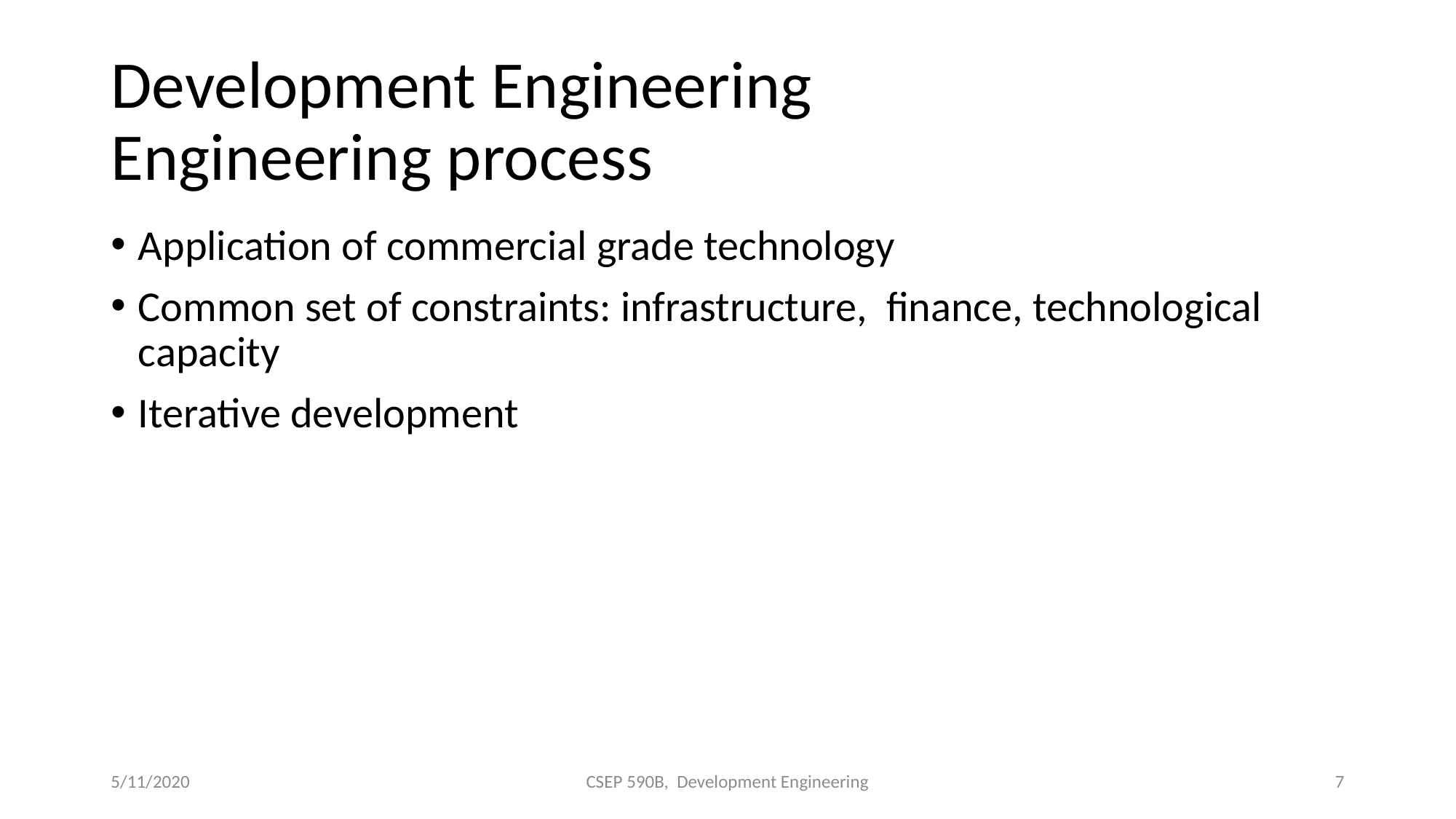

# Development Engineering Engineering process
Application of commercial grade technology
Common set of constraints: infrastructure,  finance, technological capacity
Iterative development
5/11/2020
CSEP 590B,  Development Engineering
7